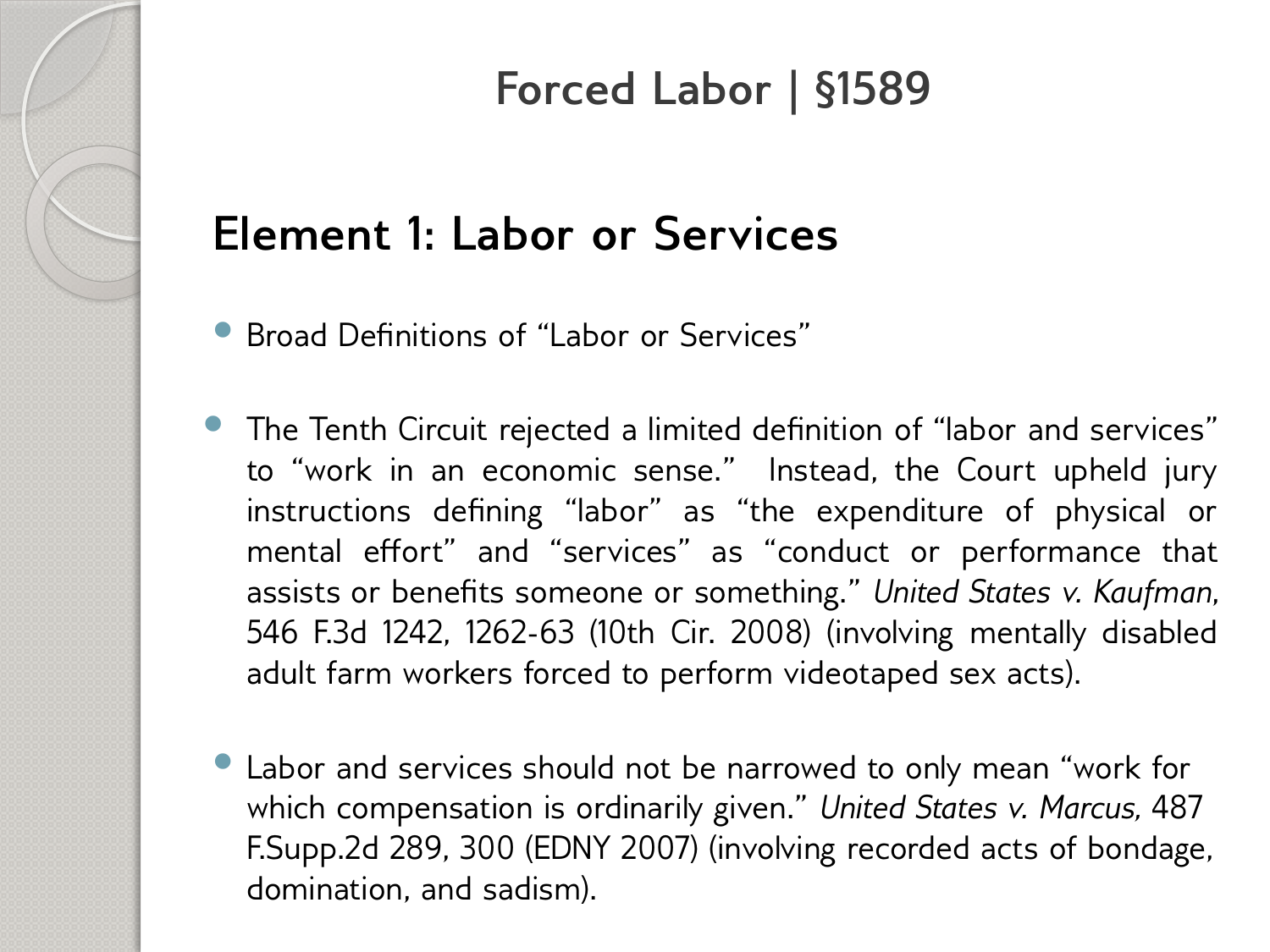

# Forced Labor | §1589

Element 1: Labor or Services

Broad Definitions of “Labor or Services”

The Tenth Circuit rejected a limited definition of “labor and services” to “work in an economic sense.”  Instead, the Court upheld jury instructions defining “labor” as “the expenditure of physical or mental effort” and “services” as “conduct or performance that assists or benefits someone or something.” United States v. Kaufman, 546 F.3d 1242, 1262-63 (10th Cir. 2008) (involving mentally disabled adult farm workers forced to perform videotaped sex acts).

Labor and services should not be narrowed to only mean “work for which compensation is ordinarily given.” United States v. Marcus, 487 F.Supp.2d 289, 300 (EDNY 2007) (involving recorded acts of bondage, domination, and sadism).